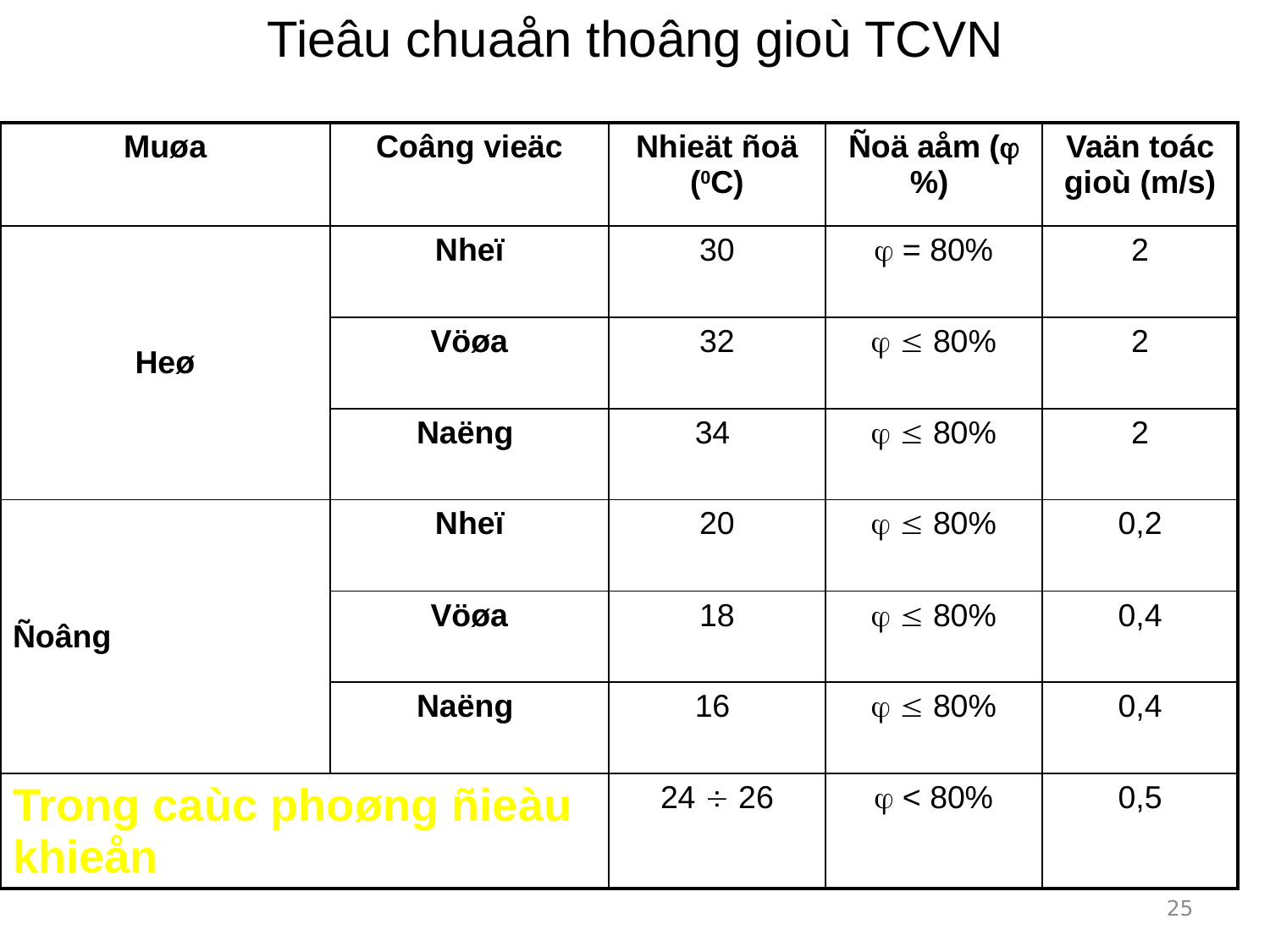

# Tieâu chuaån thoâng gioù TCVN
| Muøa | Coâng vieäc | Nhieät ñoä (0C) | Ñoä aåm (ϕ%) | Vaän toác gioù (m/s) |
| --- | --- | --- | --- | --- |
| Heø | Nheï | 30 | ϕ = 80% | 2 |
|  | Vöøa | 32 | ϕ ≤ 80% | 2 |
|  | Naëng | 34 | ϕ ≤ 80% | 2 |
| Ñoâng | Nheï | 20 | ϕ ≤ 80% | 0,2 |
|  | Vöøa | 18 | ϕ ≤ 80% | 0,4 |
|  | Naëng | 16 | ϕ ≤ 80% | 0,4 |
| Trong caùc phoøng ñieàu khieån |  | 24 ÷ 26 | ϕ < 80% | 0,5 |
25